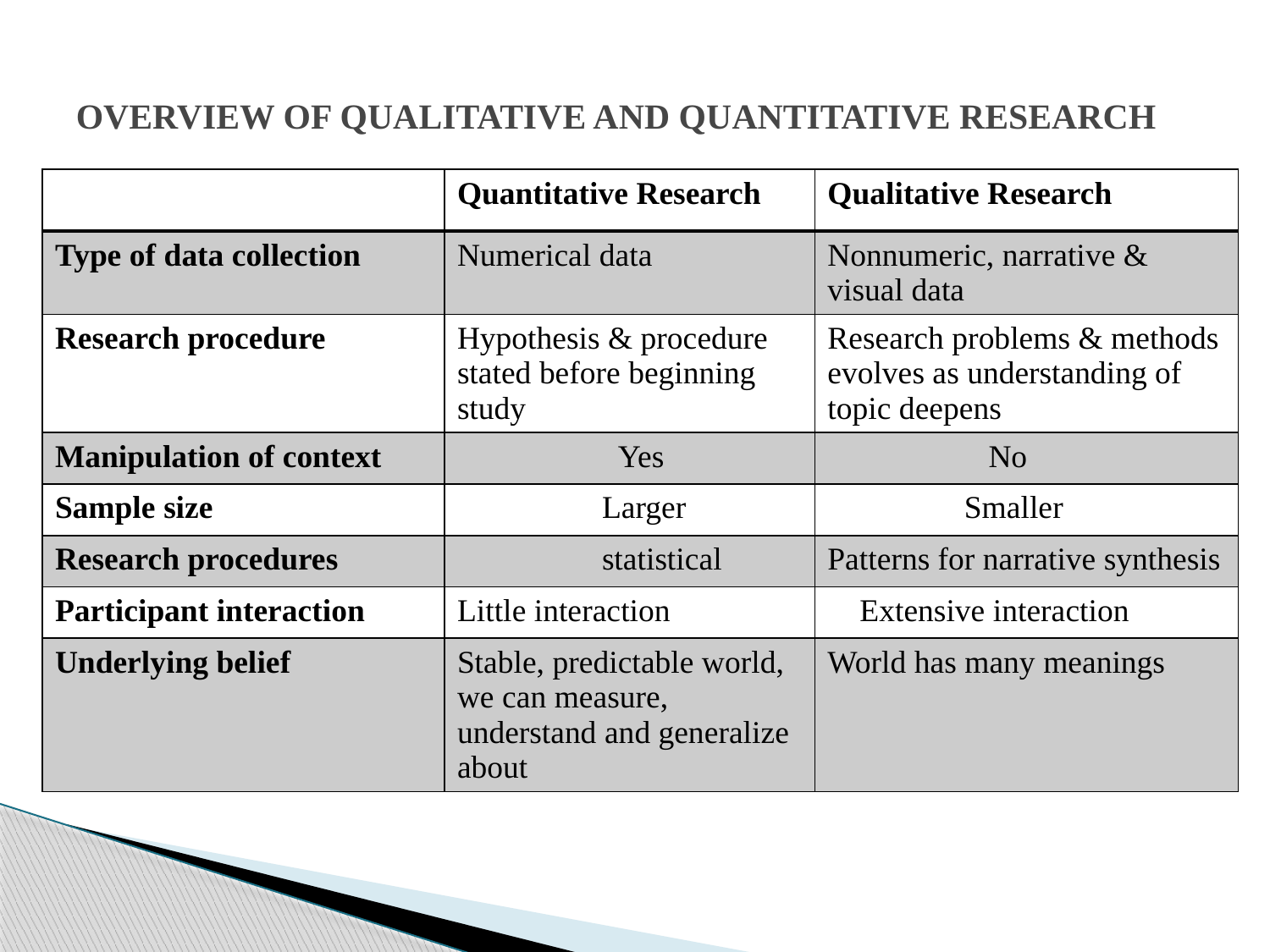

# OVERVIEW OF QUALITATIVE AND QUANTITATIVE RESEARCH
|  | Quantitative Research | Qualitative Research |
| --- | --- | --- |
| Type of data collection | Numerical data | Nonnumeric, narrative & visual data |
| Research procedure | Hypothesis & procedure stated before beginning study | Research problems & methods evolves as understanding of topic deepens |
| Manipulation of context | Yes | No |
| Sample size | Larger | Smaller |
| Research procedures | statistical | Patterns for narrative synthesis |
| Participant interaction | Little interaction | Extensive interaction |
| Underlying belief | Stable, predictable world, we can measure, understand and generalize about | World has many meanings |